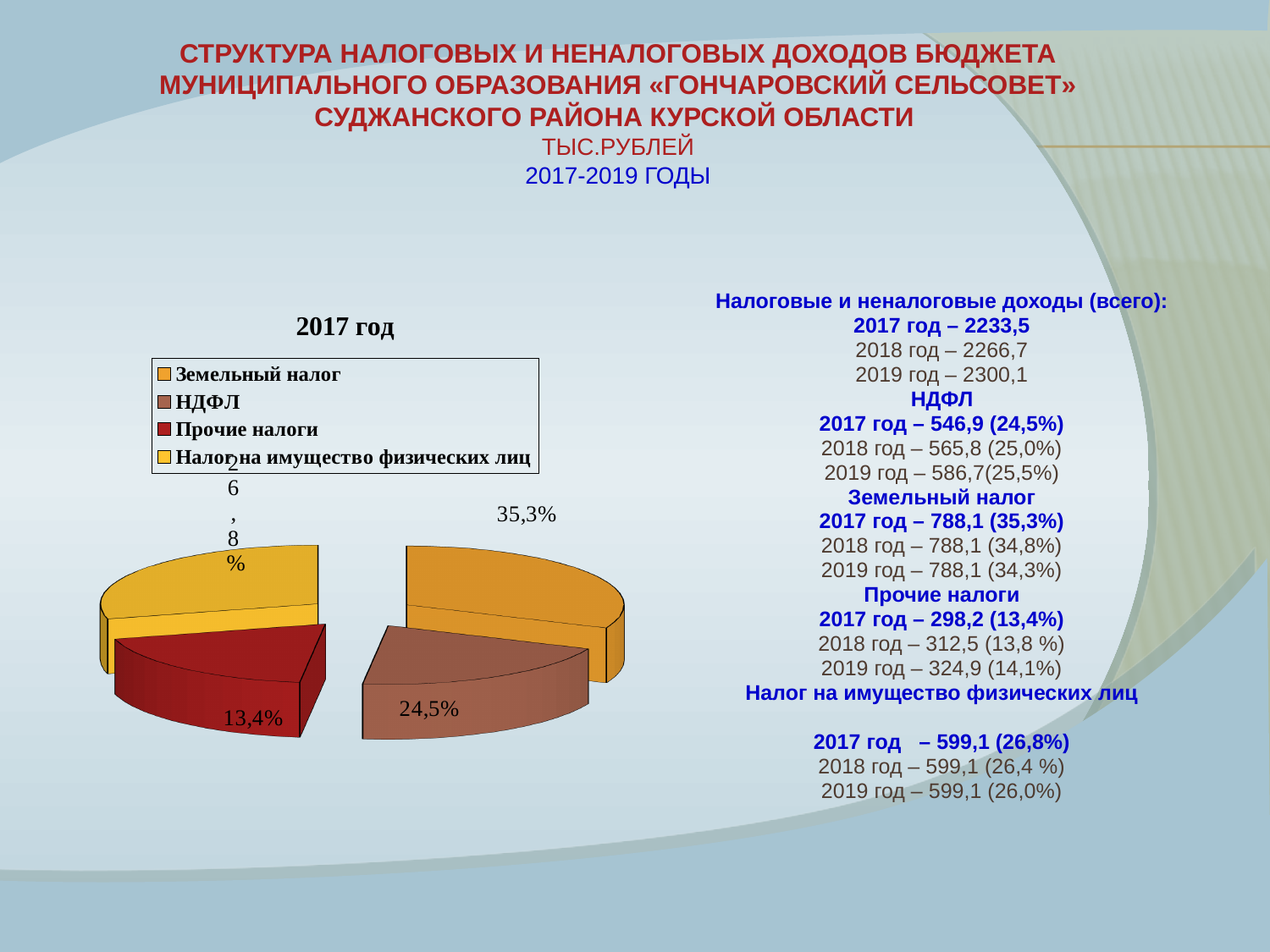

# Структура налоговых и неналоговых доходов бюджета муниципального образования «Гончаровский сельсовет» Суджанского района Курской области тыс.рублей 2017-2019 годы

[unsupported chart]

Налоговые и неналоговые доходы (всего):
2017 год – 2233,5
2018 год – 2266,7
2019 год – 2300,1
НДФЛ
2017 год – 546,9 (24,5%)
2018 год – 565,8 (25,0%)
2019 год – 586,7(25,5%)
Земельный налог
2017 год – 788,1 (35,3%)
2018 год – 788,1 (34,8%)
2019 год – 788,1 (34,3%)
Прочие налоги
2017 год – 298,2 (13,4%)
2018 год – 312,5 (13,8 %)
2019 год – 324,9 (14,1%)
Налог на имущество физических лиц

2017 год   – 599,1 (26,8%)
2018 год – 599,1 (26,4 %)
2019 год – 599,1 (26,0%)